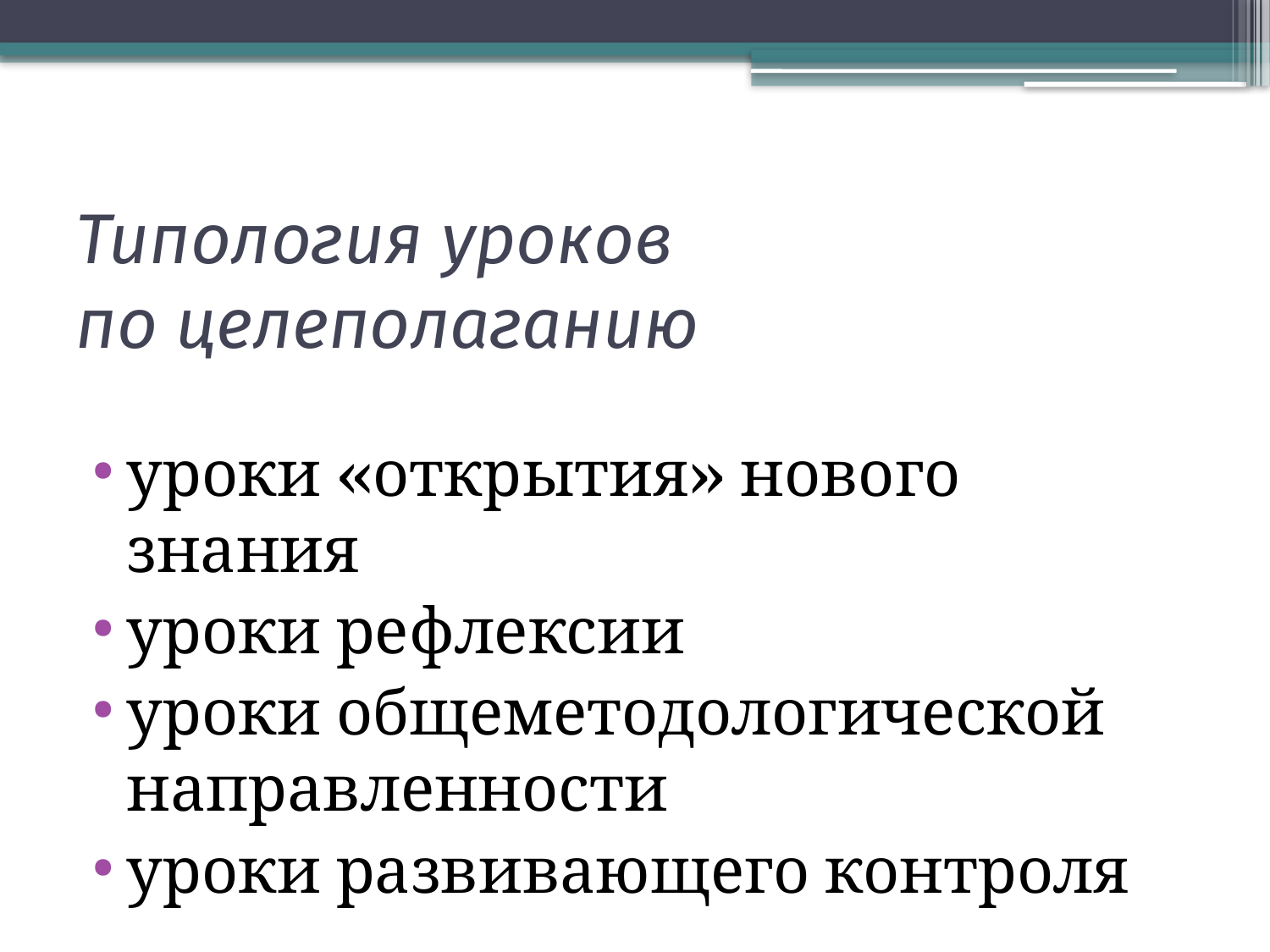

# Типология уроков по целеполаганию
уроки «открытия» нового знания
уроки рефлексии
уроки общеметодологической направленности
уроки развивающего контроля